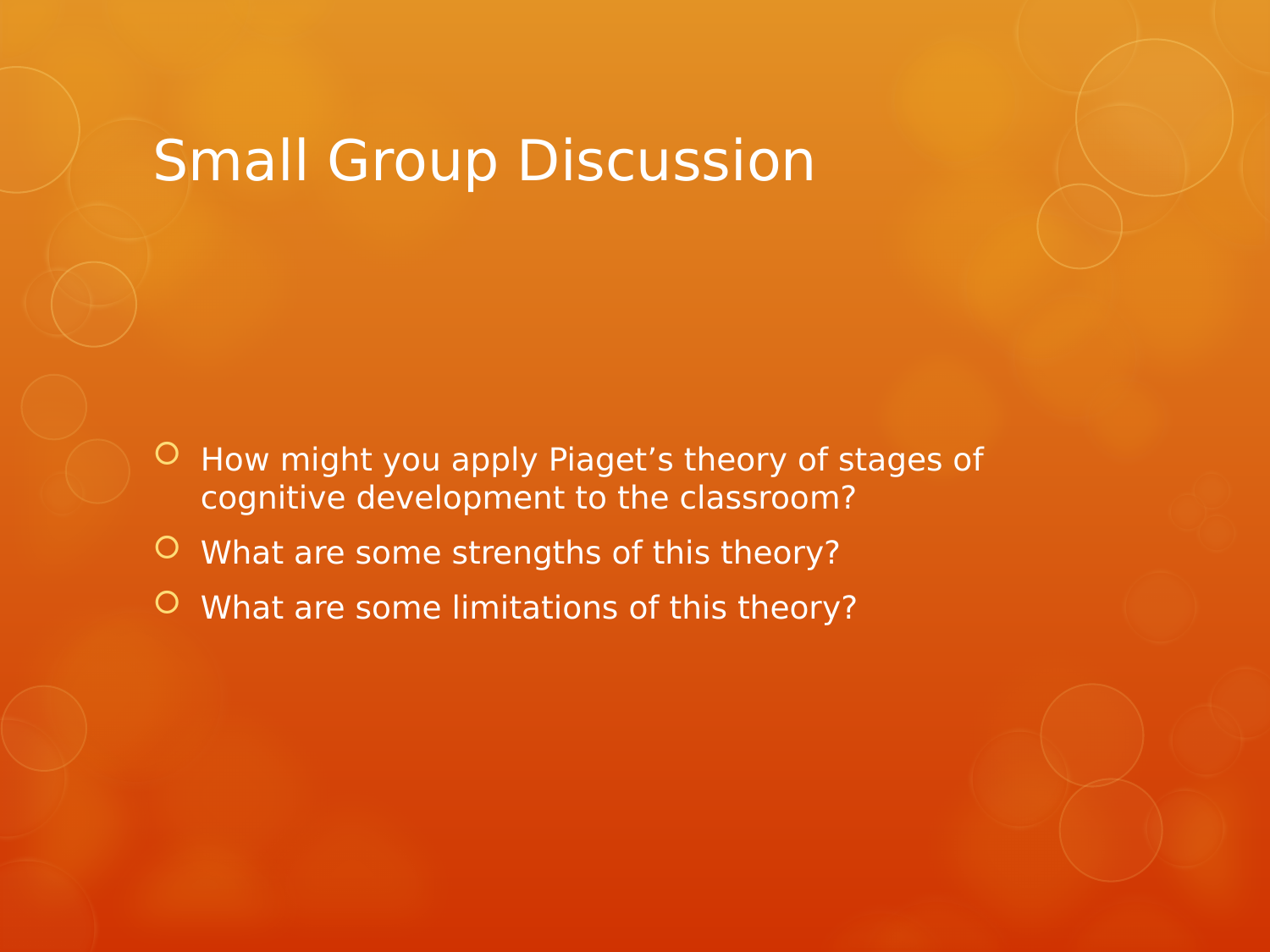

# Small Group Discussion
How might you apply Piaget’s theory of stages of cognitive development to the classroom?
What are some strengths of this theory?
What are some limitations of this theory?